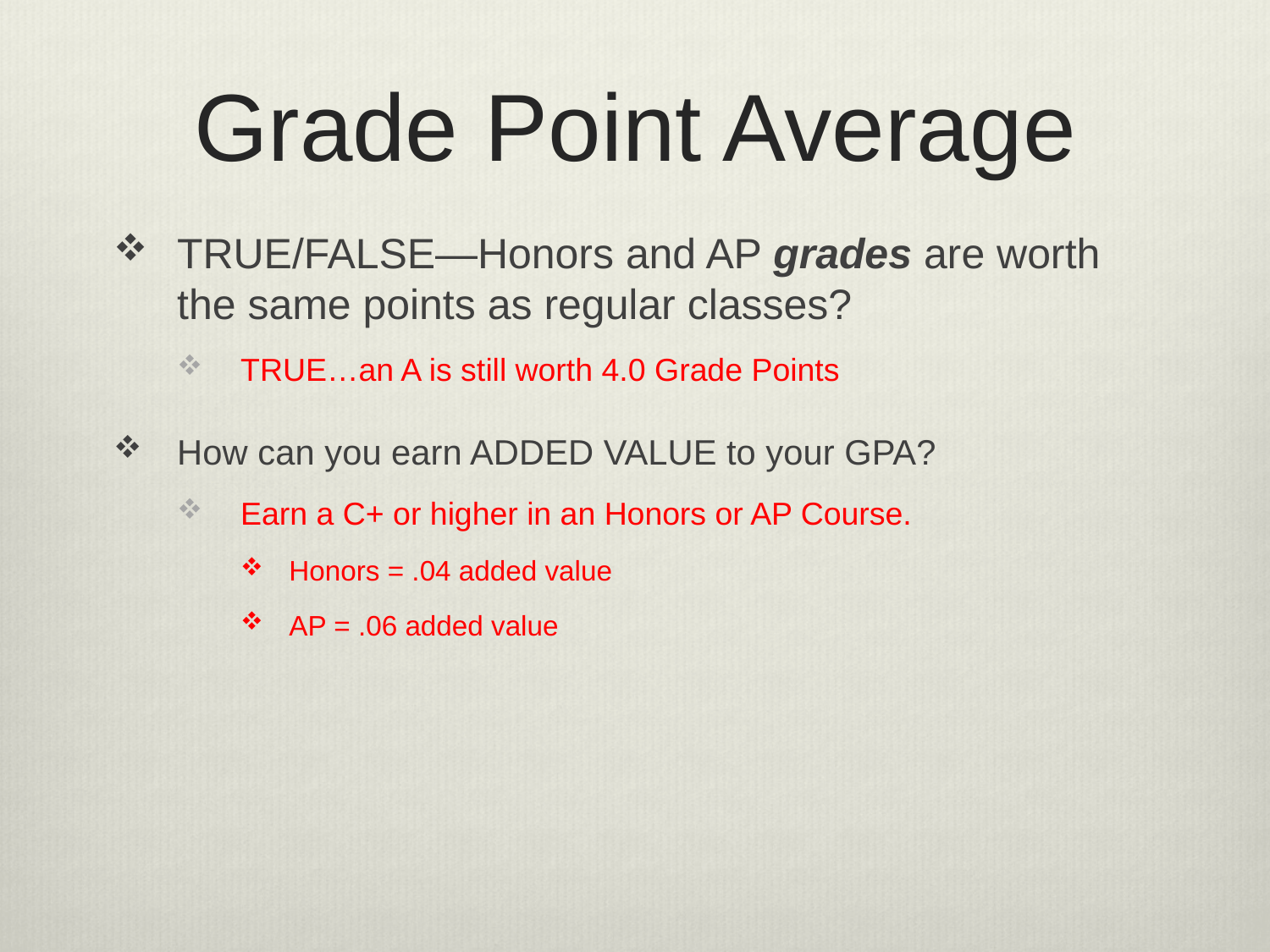

# Grade Point Average
TRUE/FALSE—Honors and AP grades are worth the same points as regular classes?
TRUE…an A is still worth 4.0 Grade Points
How can you earn ADDED VALUE to your GPA?
Earn a C+ or higher in an Honors or AP Course.
Honors = .04 added value
AP = .06 added value